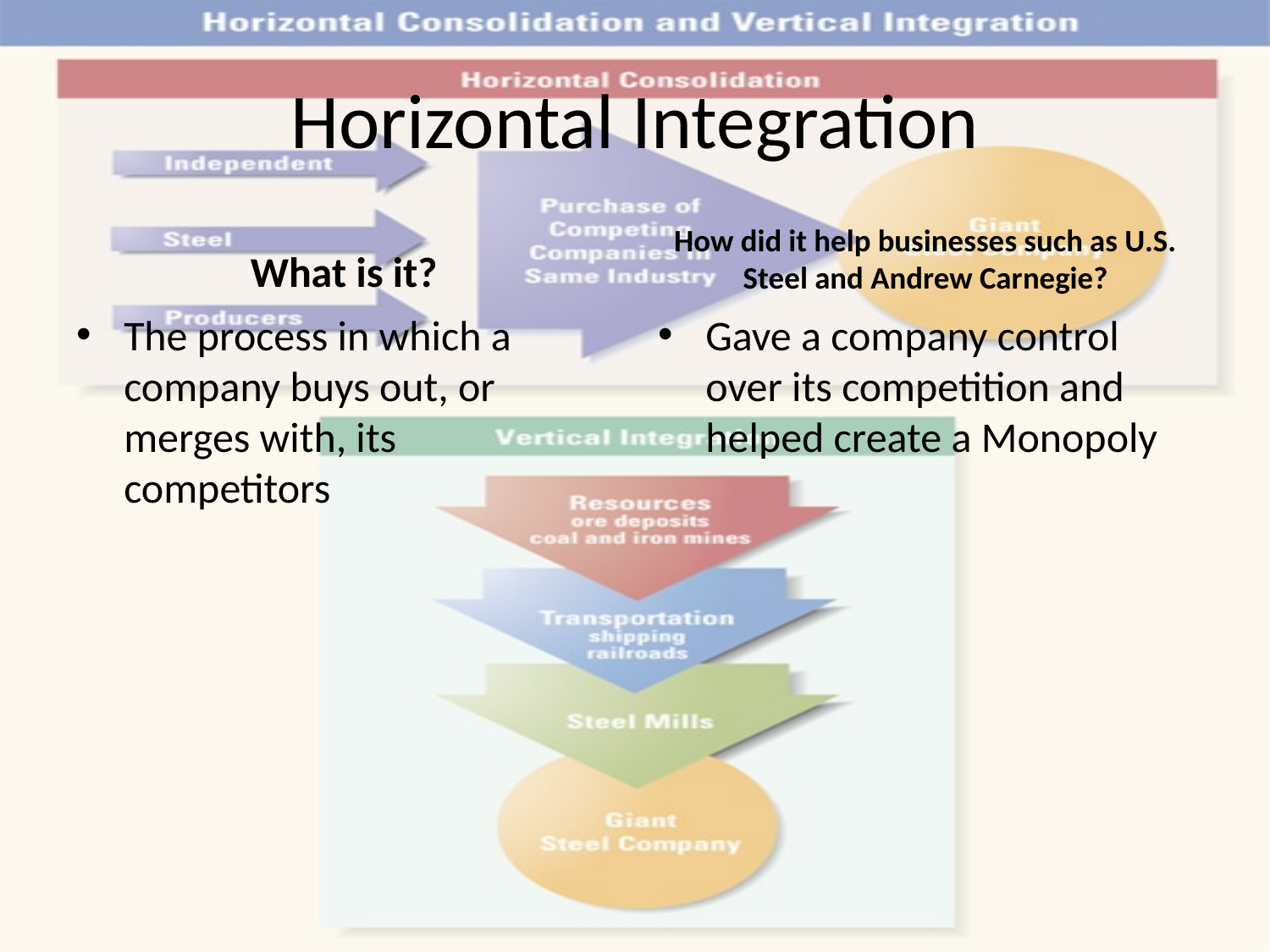

# Horizontal Integration
What is it?
How did it help businesses such as U.S. Steel and Andrew Carnegie?
The process in which a company buys out, or merges with, its competitors
Gave a company control over its competition and helped create a Monopoly